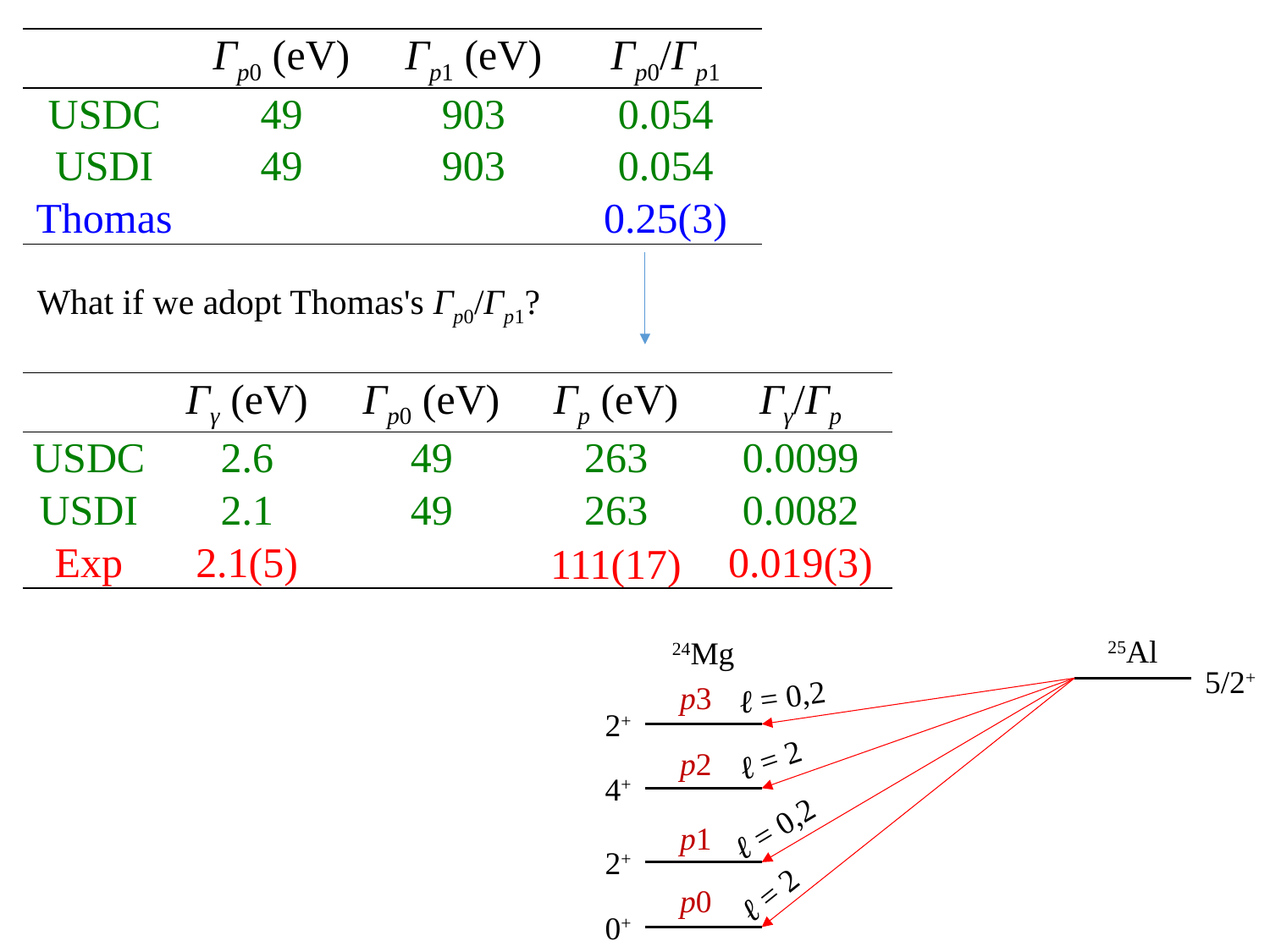

|  | Γp0 (eV) | Γp1 (eV) | Γp0/Γp1 |
| --- | --- | --- | --- |
| USDC | 49 | 903 | 0.054 |
| USDI | 49 | 903 | 0.054 |
| Thomas |  |  | 0.25(3) |
What if we adopt Thomas's Γp0/Γp1?
|  | Γγ (eV) | Γp0 (eV) | Γp (eV) | Γγ/Γp |
| --- | --- | --- | --- | --- |
| USDC | 2.6 | 49 | 263 | 0.0099 |
| USDI | 2.1 | 49 | 263 | 0.0082 |
| Exp | 2.1(5) |  | 111(17) | 0.019(3) |
25Al
24Mg
5/2+
ℓ = 0,2
p3
2+
ℓ = 2
p2
4+
ℓ = 0,2
p1
2+
ℓ = 2
p0
0+